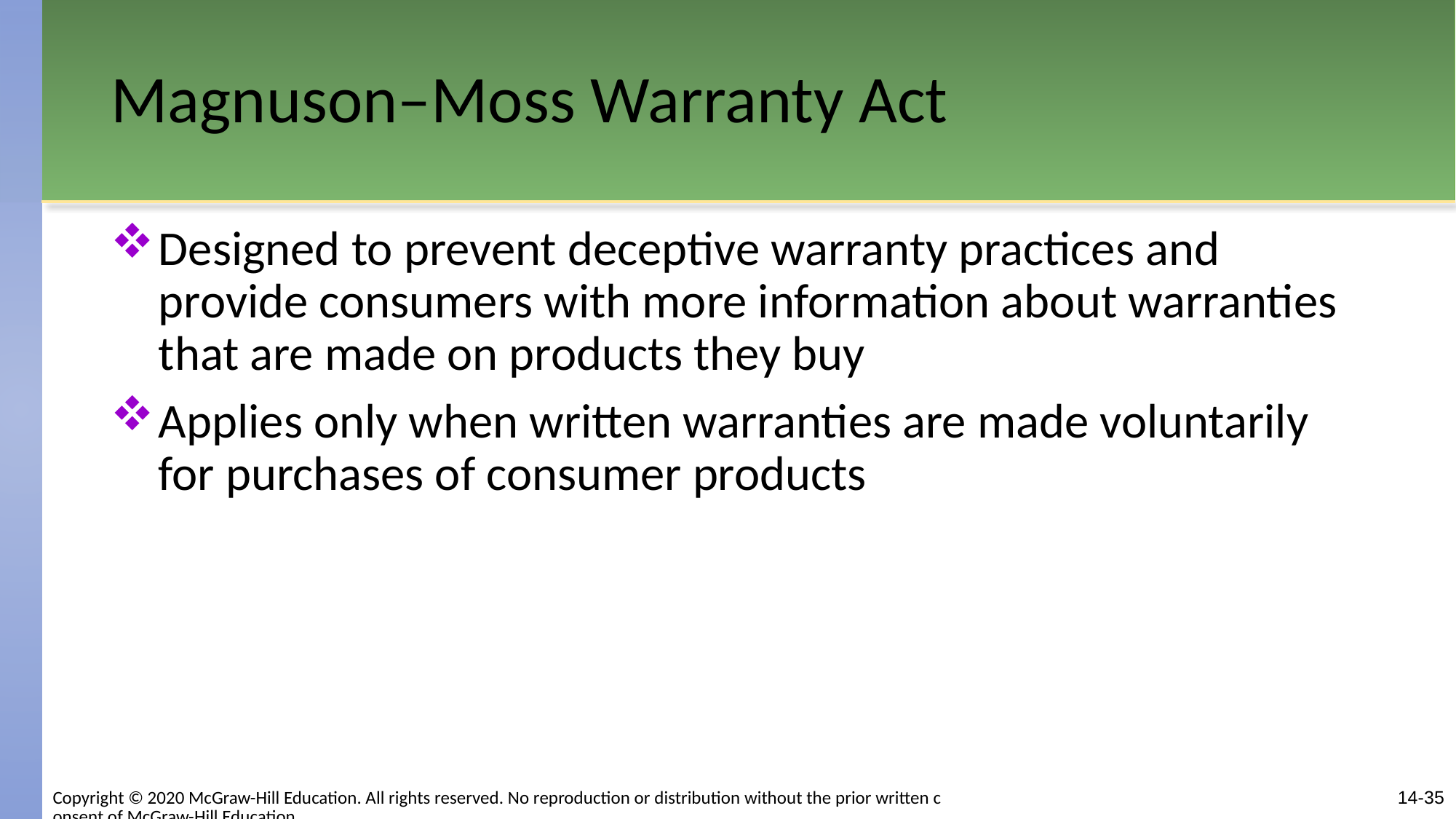

# Magnuson–Moss Warranty Act
Designed to prevent deceptive warranty practices and provide consumers with more information about warranties that are made on products they buy
Applies only when written warranties are made voluntarily for purchases of consumer products

Copyright © 2020 McGraw-Hill Education. All rights reserved. No reproduction or distribution without the prior written consent of McGraw-Hill Education.
14-35